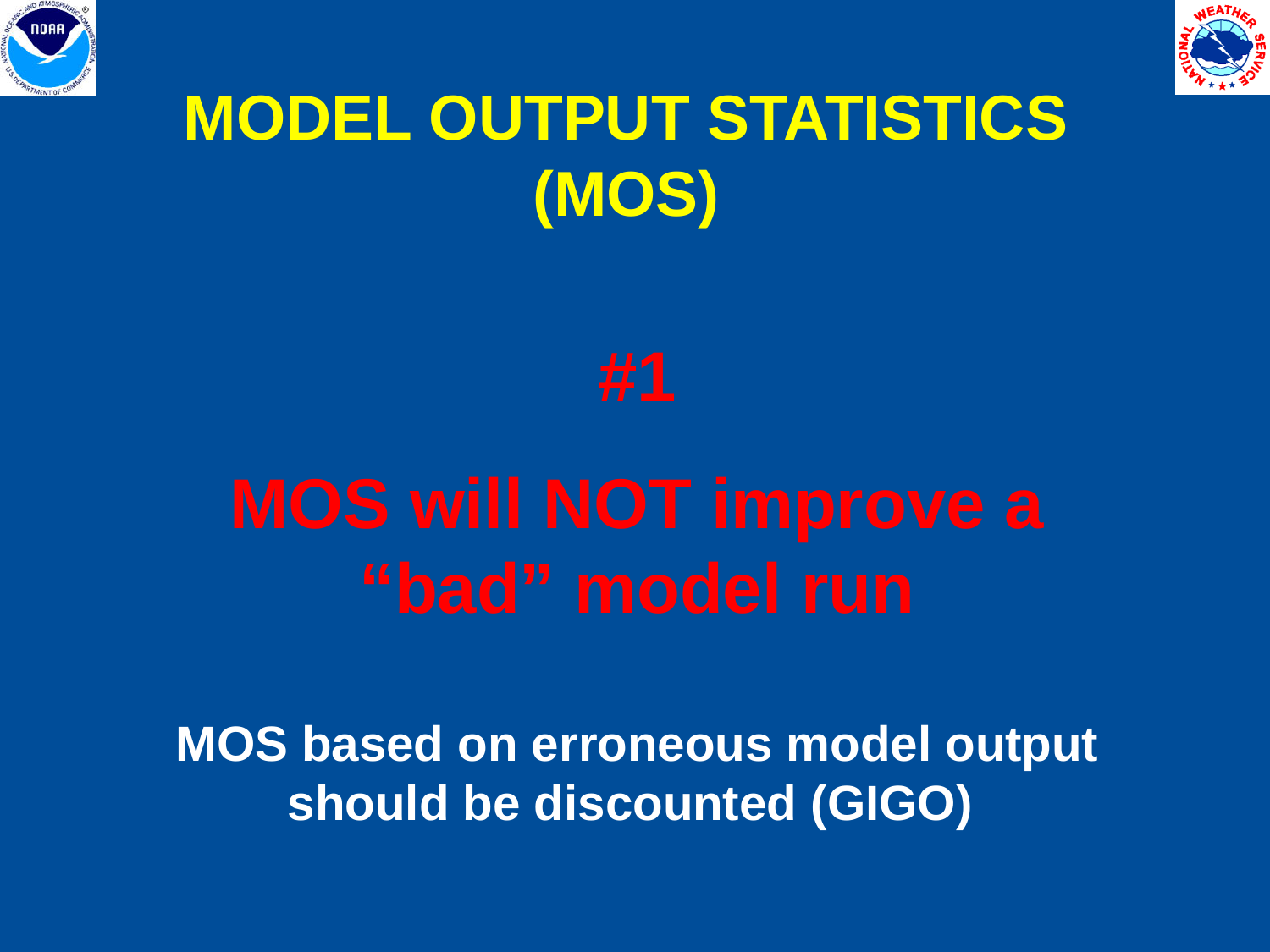

MODEL OUTPUT STATISTICS (MOS)

#1

MOS will NOT improve a “bad” model run

MOS based on erroneous model output should be discounted (GIGO)